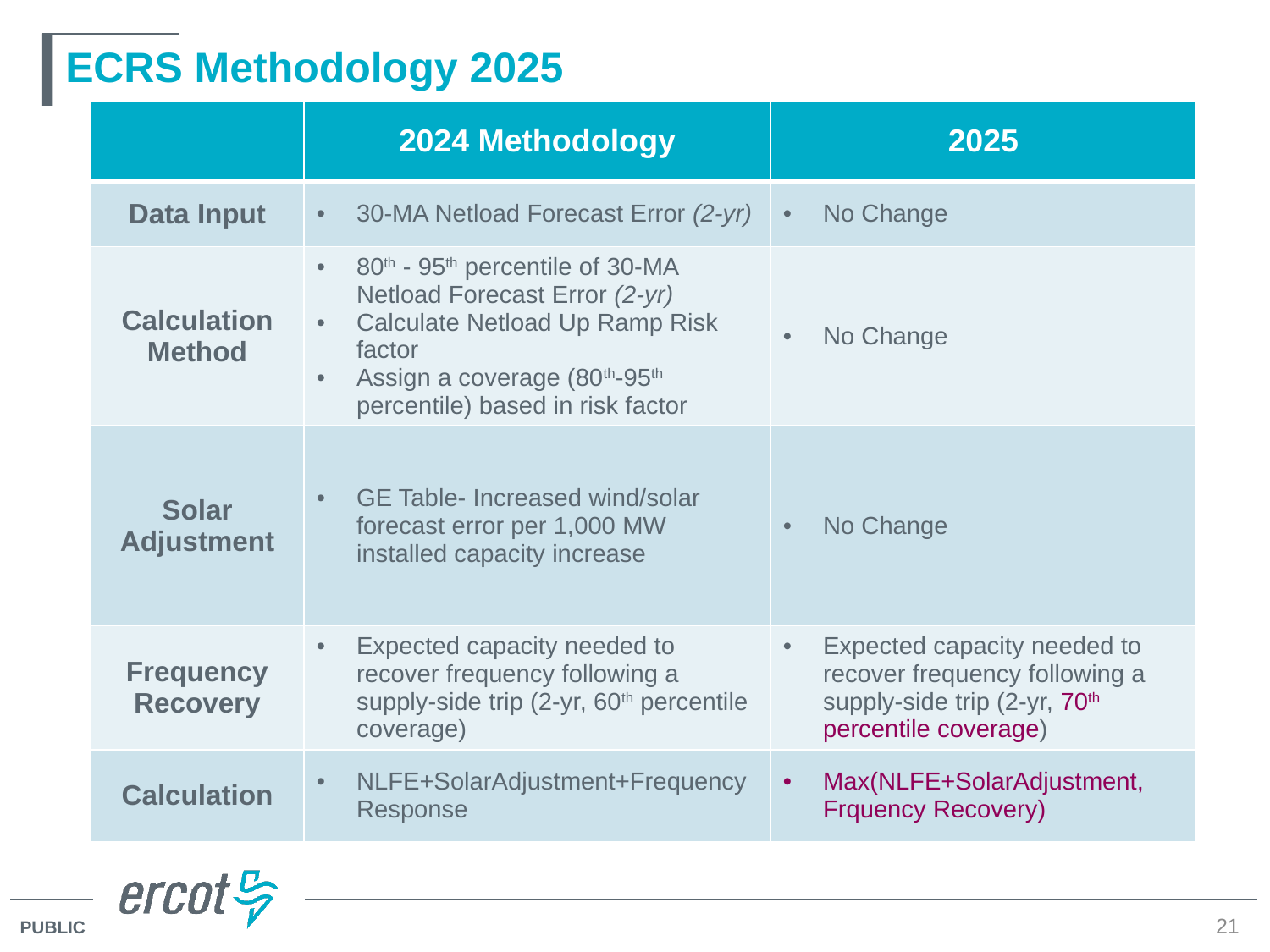

# ECRS Methodology 2025
|  | 2024 Methodology | 2025 |
| --- | --- | --- |
| Data Input | 30-MA Netload Forecast Error (2-yr) | No Change |
| Calculation Method | 80th - 95th percentile of 30-MA Netload Forecast Error (2-yr) Calculate Netload Up Ramp Risk factor Assign a coverage (80th-95th percentile) based in risk factor | No Change |
| Solar Adjustment | GE Table- Increased wind/solar forecast error per 1,000 MW installed capacity increase | No Change |
| Frequency Recovery | Expected capacity needed to recover frequency following a supply-side trip (2-yr, 60th percentile coverage) | Expected capacity needed to recover frequency following a supply-side trip (2-yr, 70th percentile coverage) |
| Calculation | NLFE+SolarAdjustment+Frequency Response | Max(NLFE+SolarAdjustment, Frquency Recovery) |
21